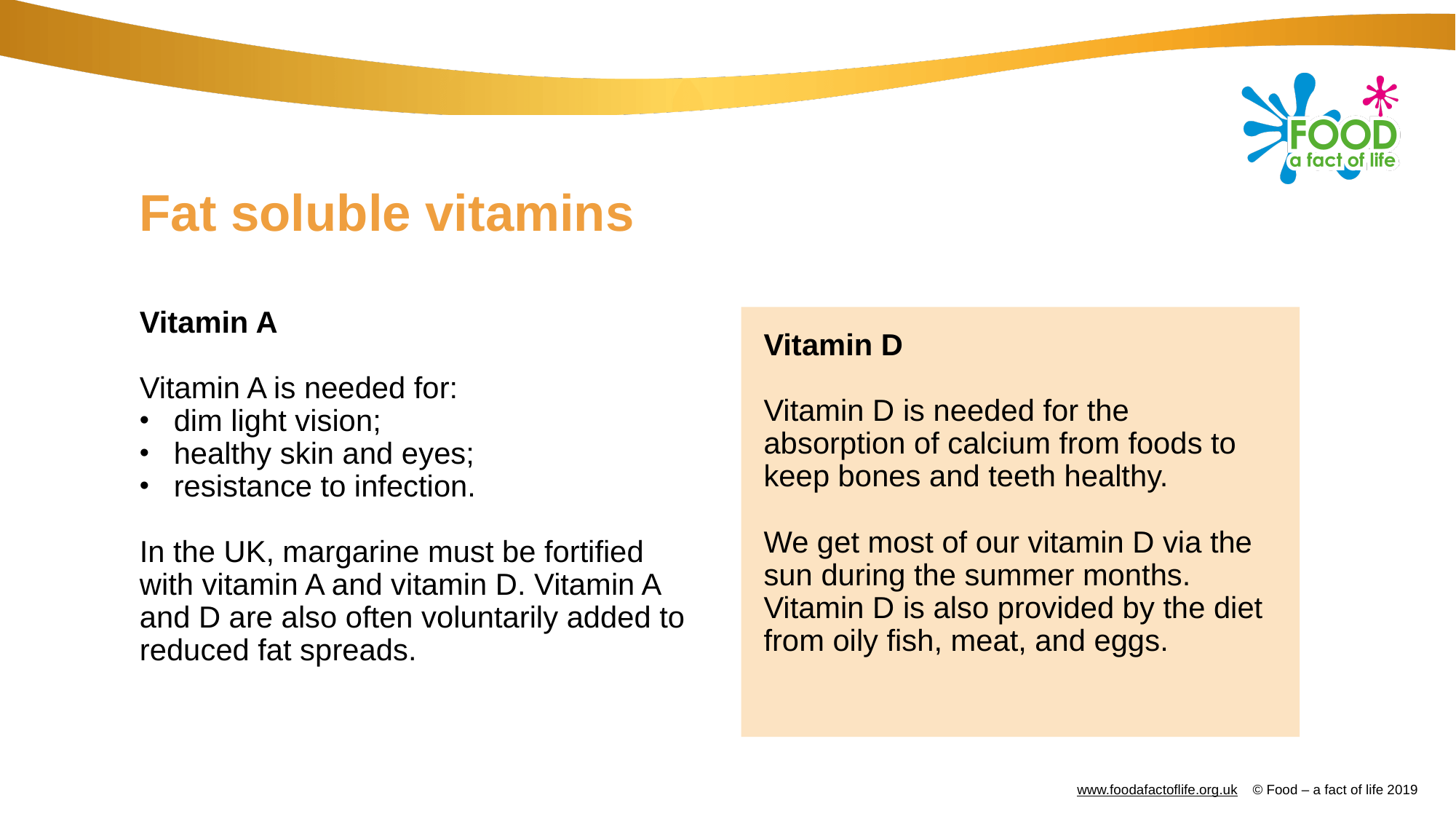

# Fat soluble vitamins
Vitamin A

Vitamin A is needed for:
dim light vision;
healthy skin and eyes;
resistance to infection.

In the UK, margarine must be fortified with vitamin A and vitamin D. Vitamin A and D are also often voluntarily added to reduced fat spreads.

Vitamin D

Vitamin D is needed for the absorption of calcium from foods to keep bones and teeth healthy.

We get most of our vitamin D via the sun during the summer months. Vitamin D is also provided by the diet from oily fish, meat, and eggs.